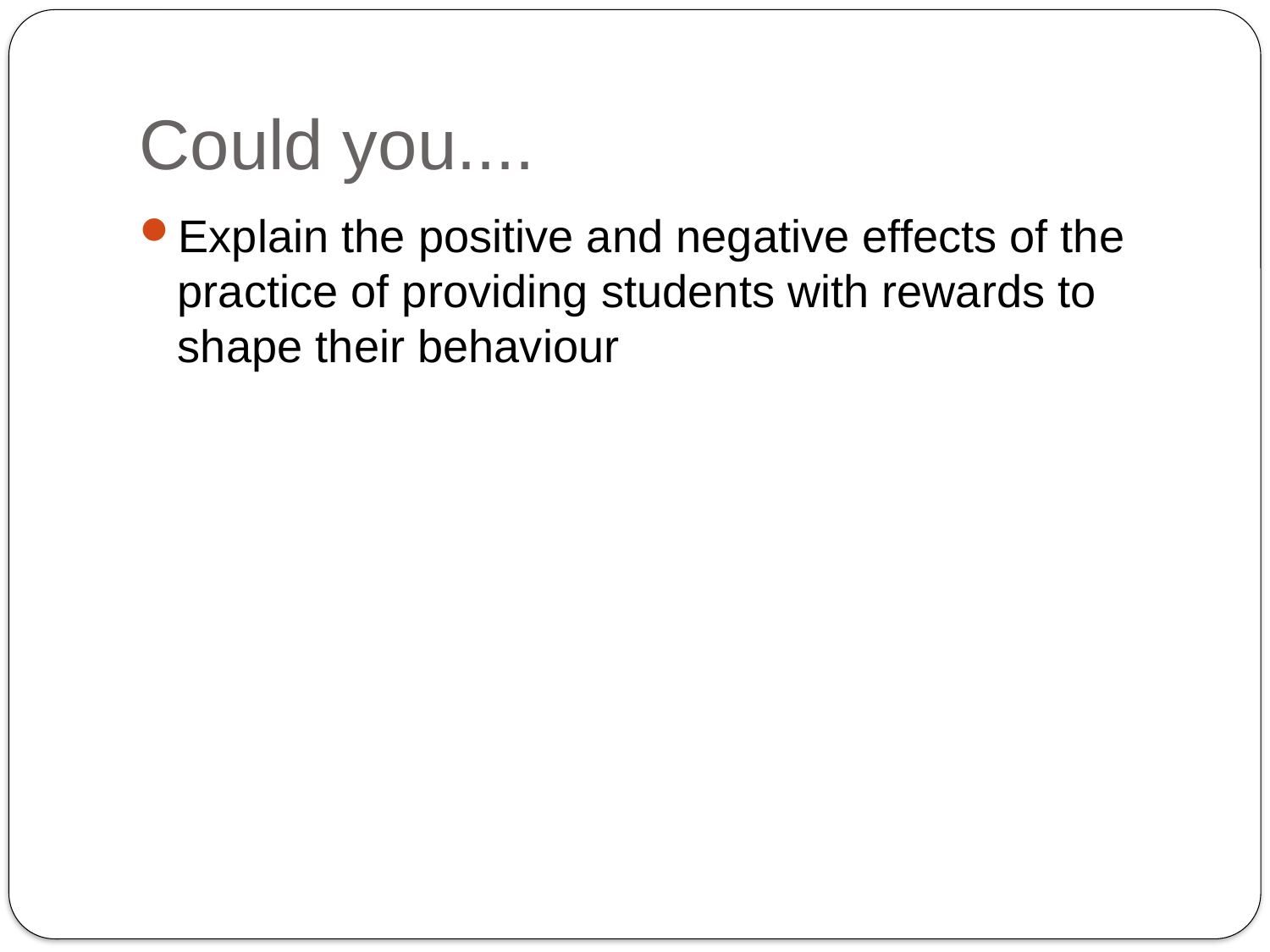

# Could you....
Explain the positive and negative effects of the practice of providing students with rewards to shape their behaviour